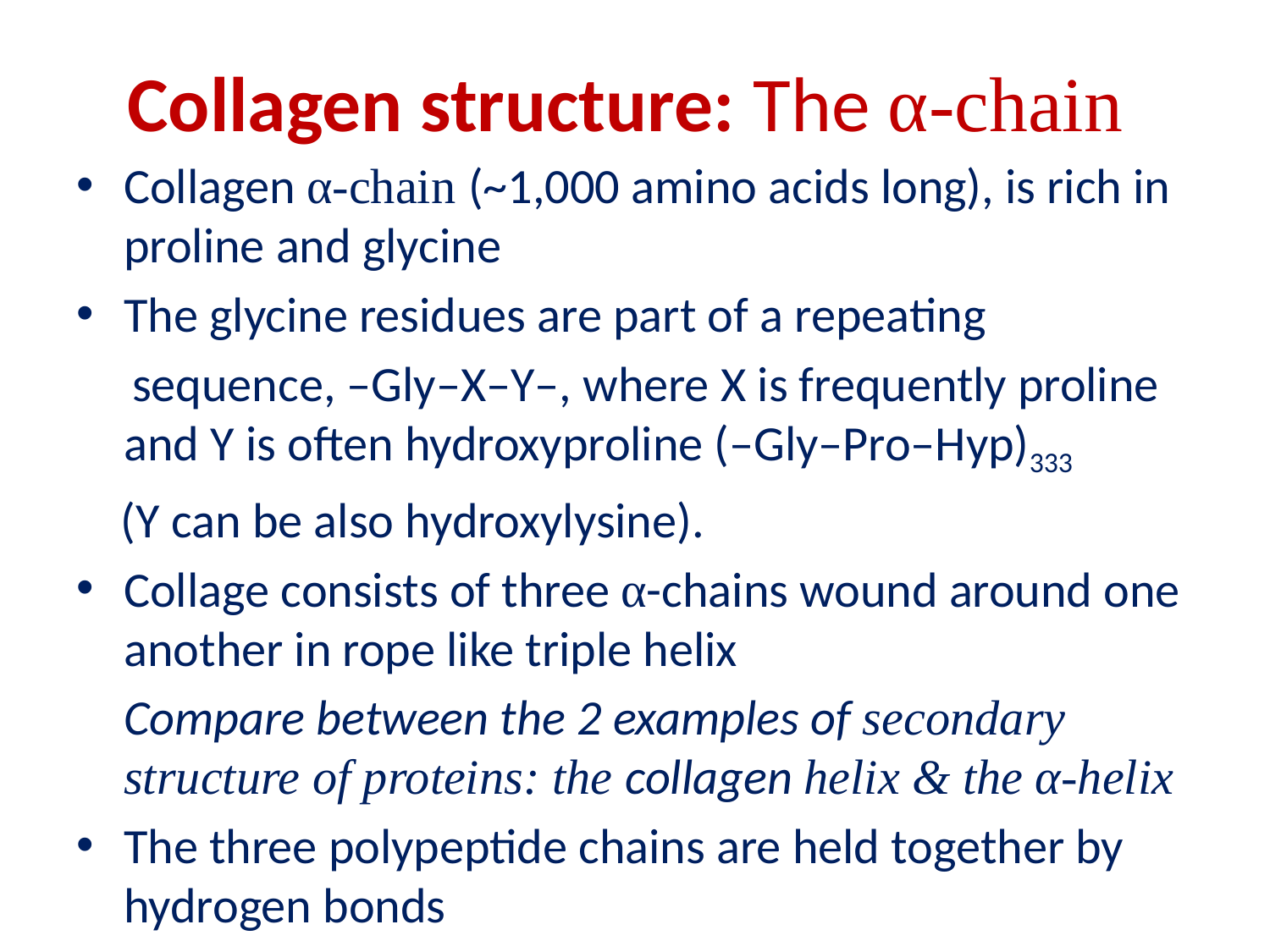

# Collagen structure: The α-chain
Collagen α-chain (~1,000 amino acids long), is rich in proline and glycine
The glycine residues are part of a repeating
     sequence, –Gly–X–Y–, where X is frequently proline and Y is often hydroxyproline (–Gly–Pro–Hyp)333
    (Y can be also hydroxylysine).
Collage consists of three α-chains wound around one another in rope like triple helix
	Compare between the 2 examples of secondary structure of proteins: the collagen helix & the α-helix
The three polypeptide chains are held together by hydrogen bonds